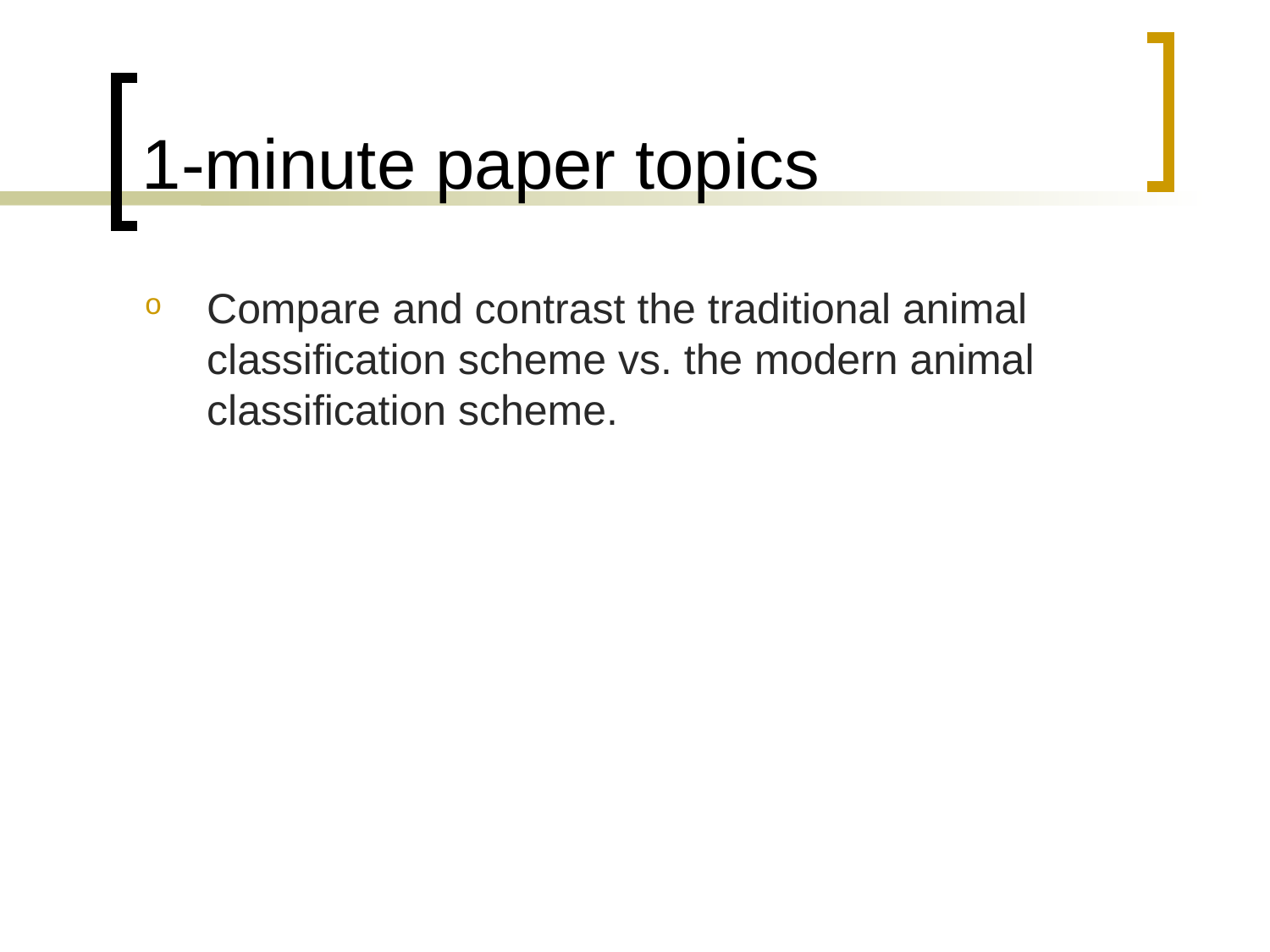

# 1-minute paper topics
Compare and contrast the traditional animal classification scheme vs. the modern animal classification scheme.